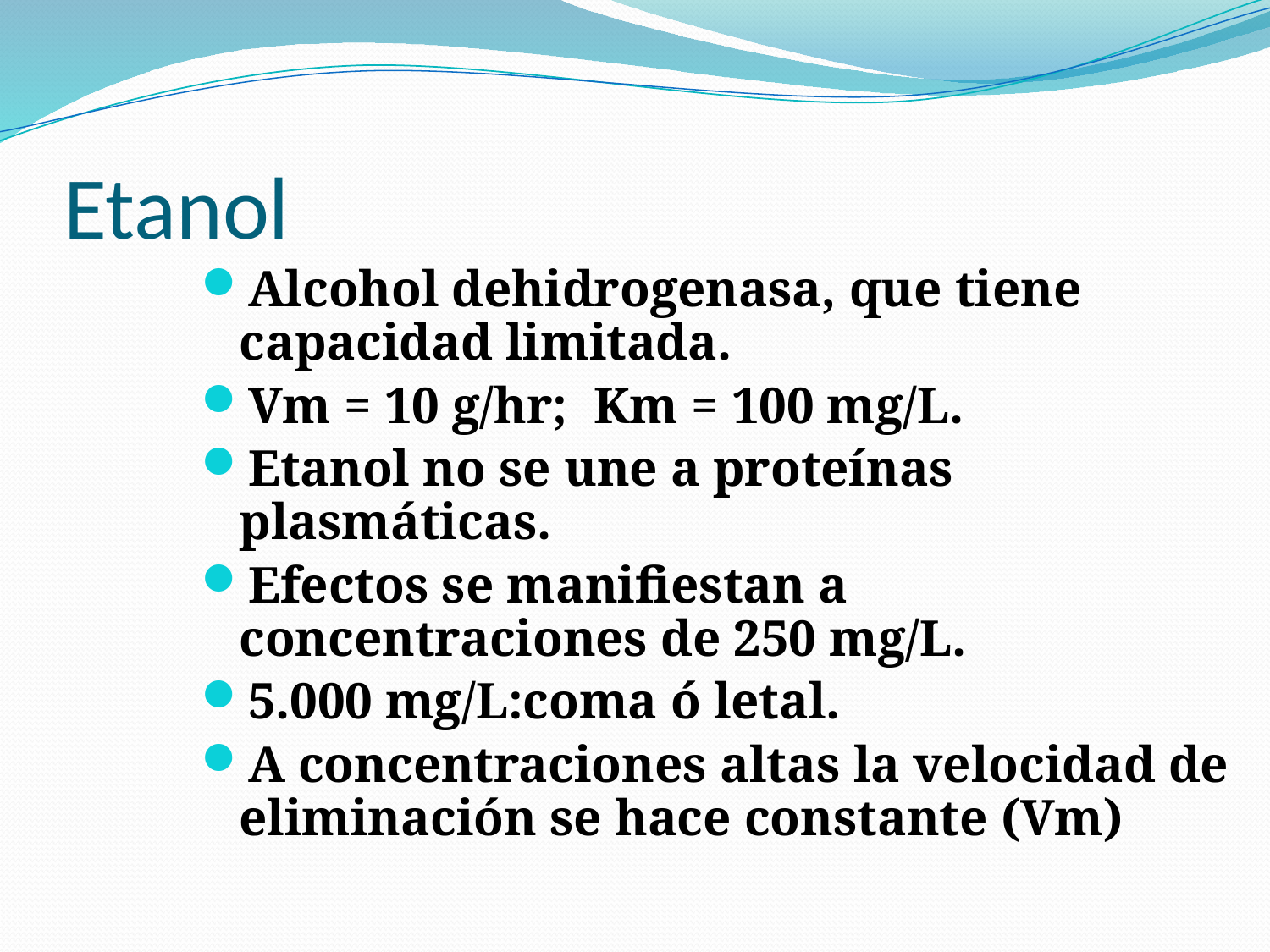

# Etanol
Alcohol dehidrogenasa, que tiene capacidad limitada.
Vm = 10 g/hr;  Km = 100 mg/L.
Etanol no se une a proteínas plasmáticas.
Efectos se manifiestan a concentraciones de 250 mg/L.
5.000 mg/L:coma ó letal.
A concentraciones altas la velocidad de eliminación se hace constante (Vm)